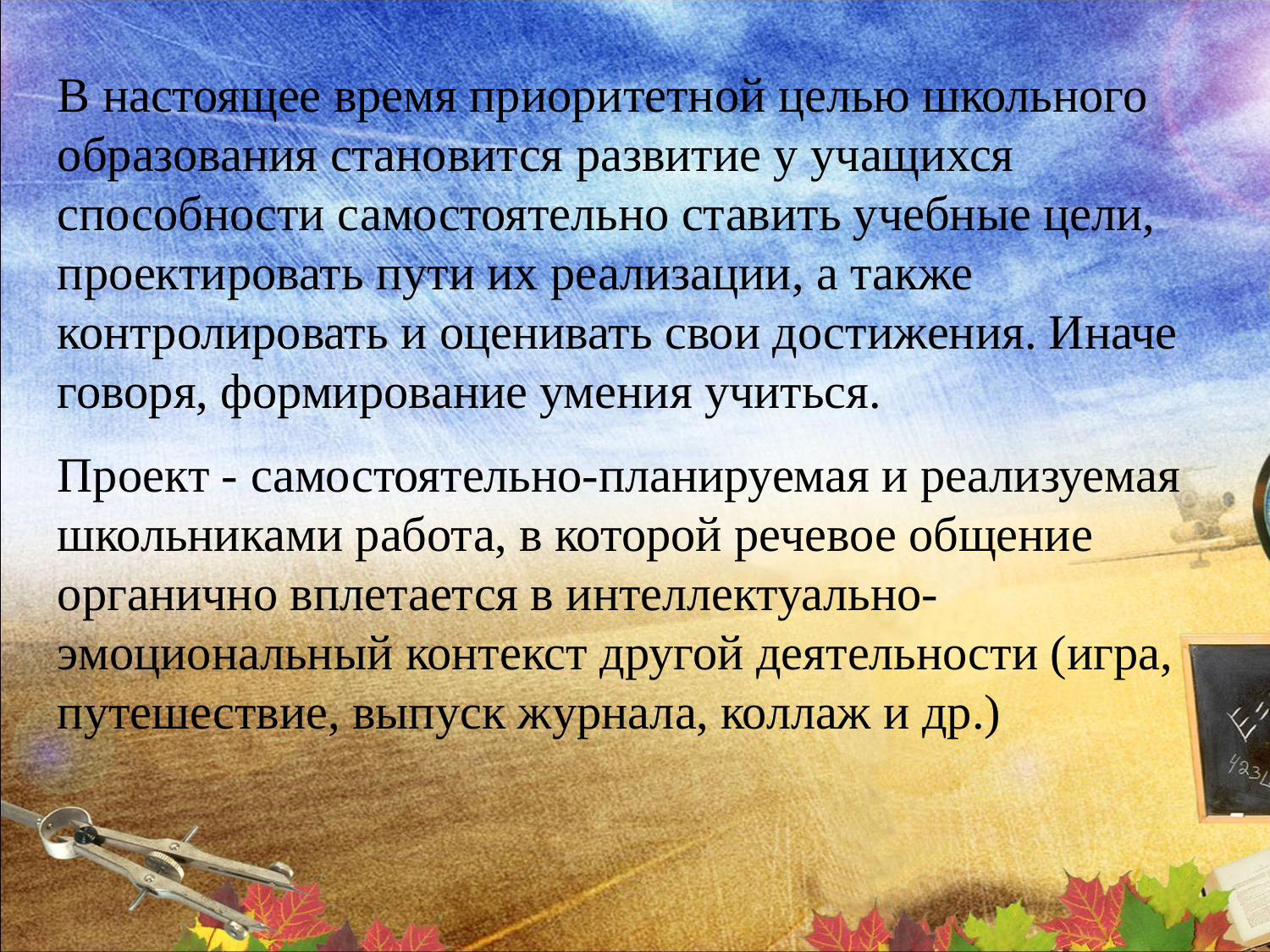

В настоящее время приоритетной целью школьного образования становится развитие у учащихся способности самостоятельно ставить учебные цели, проектировать пути их реализации, а также контролировать и оценивать свои достижения. Иначе говоря, формирование умения учиться.
Проект - самостоятельно-планируемая и реализуемая школьниками работа, в которой речевое общение органично вплетается в интеллектуально-эмоциональный контекст другой деятельности (игра, путешествие, выпуск журнала, коллаж и др.)